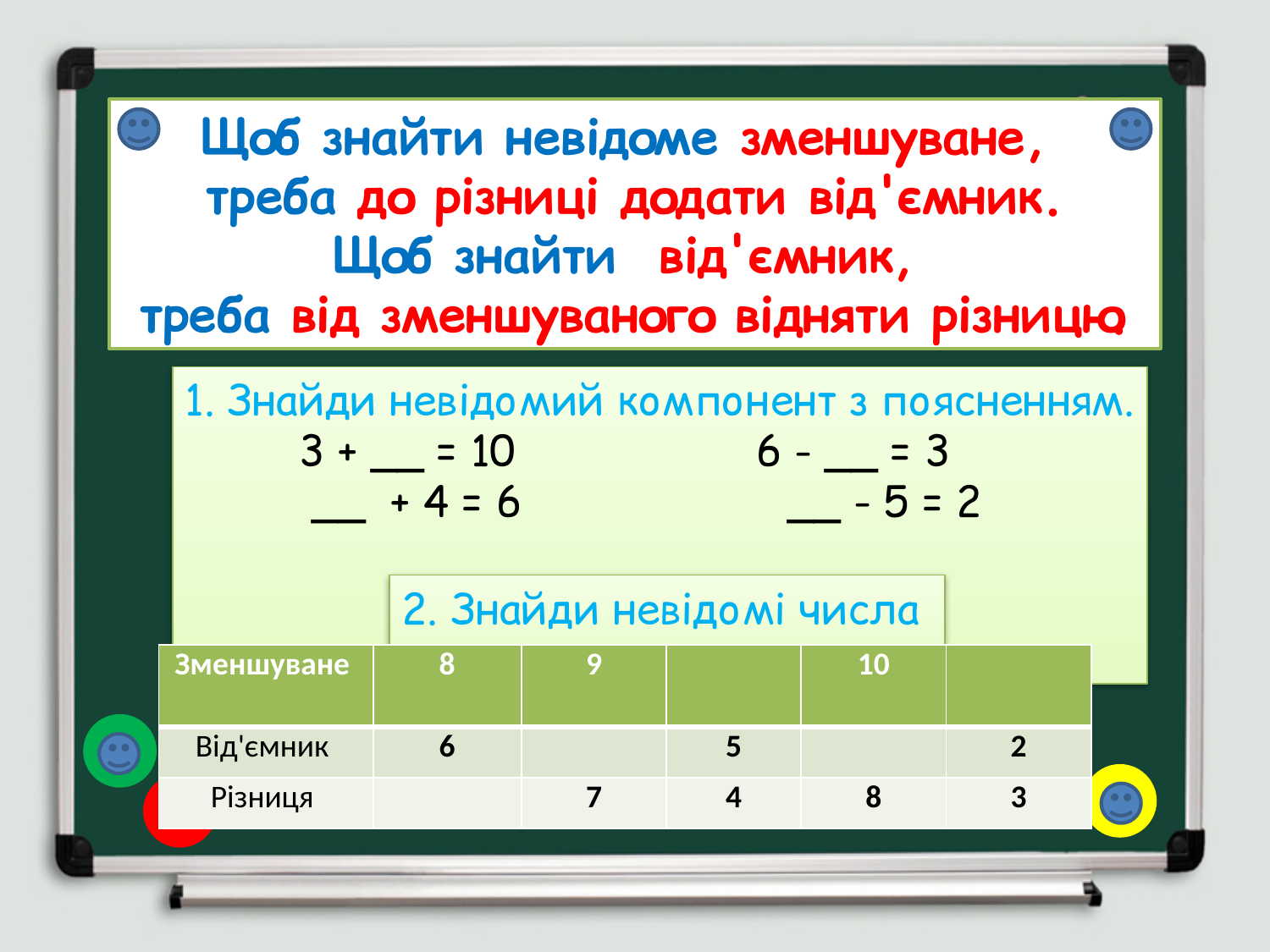

Щоб знайти невідоме зменшуване,
треба до різниці додати від'ємник.
Щоб знайти  від'ємник,
треба від зменшуваного відняти різницю.

1. Знайди невідомий компонент з поясненням.
         3 + __ = 10                   6 - __ = 3
          __  + 4 = 6                     __ - 5 = 2

2. Знайди невідомі числа

| Зменшуване | 8 | 9 |  | 10 |  |
| --- | --- | --- | --- | --- | --- |
| Від'ємник | 6 |  | 5 |  | 2 |
| Різниця |  | 7 | 4 | 8 | 3 |